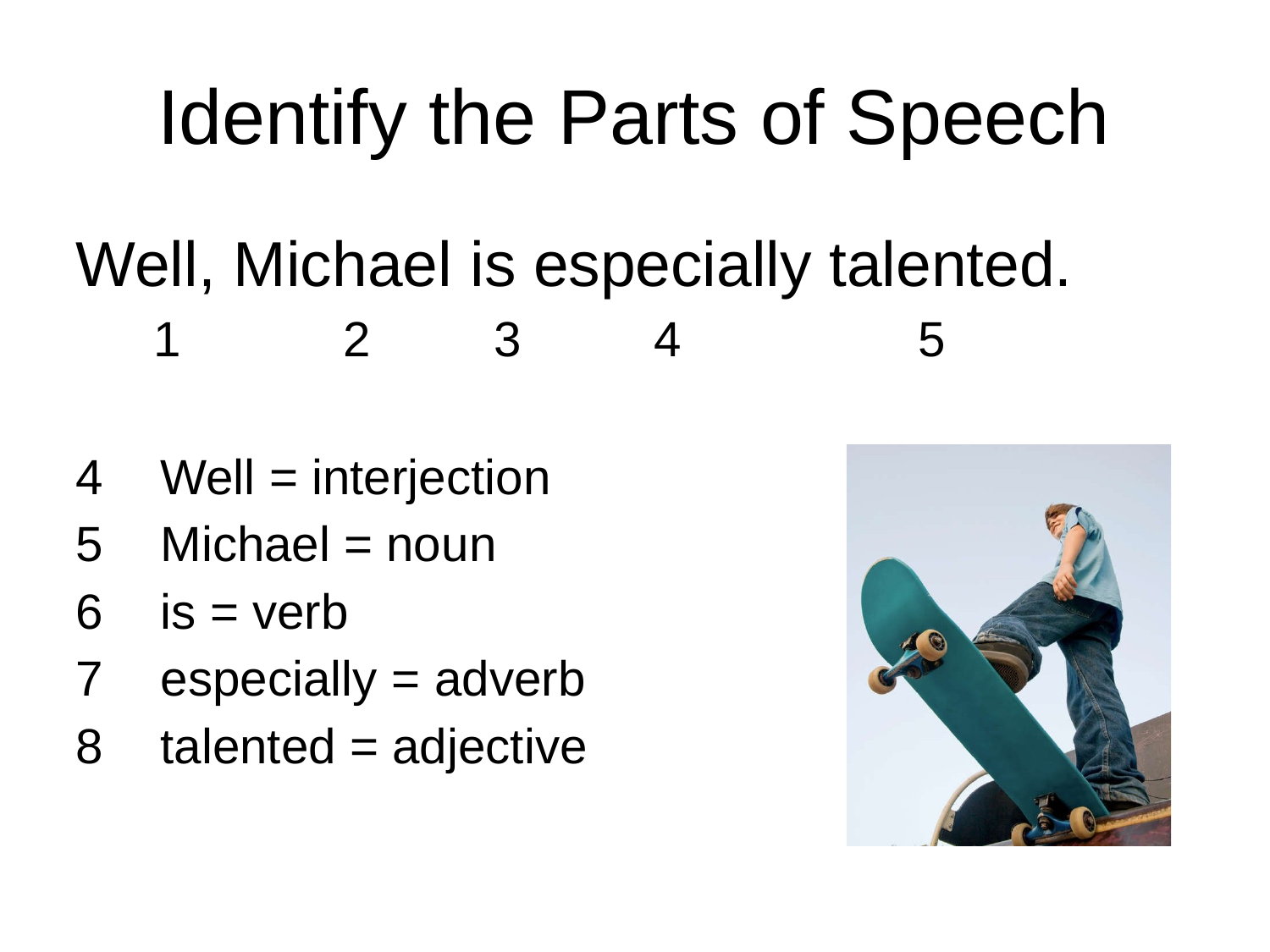

# Identify the Parts of Speech
Well, Michael is especially talented.
1	2	3

Well = interjection
Michael = noun
is = verb
especially = adverb
talented = adjective
4	5